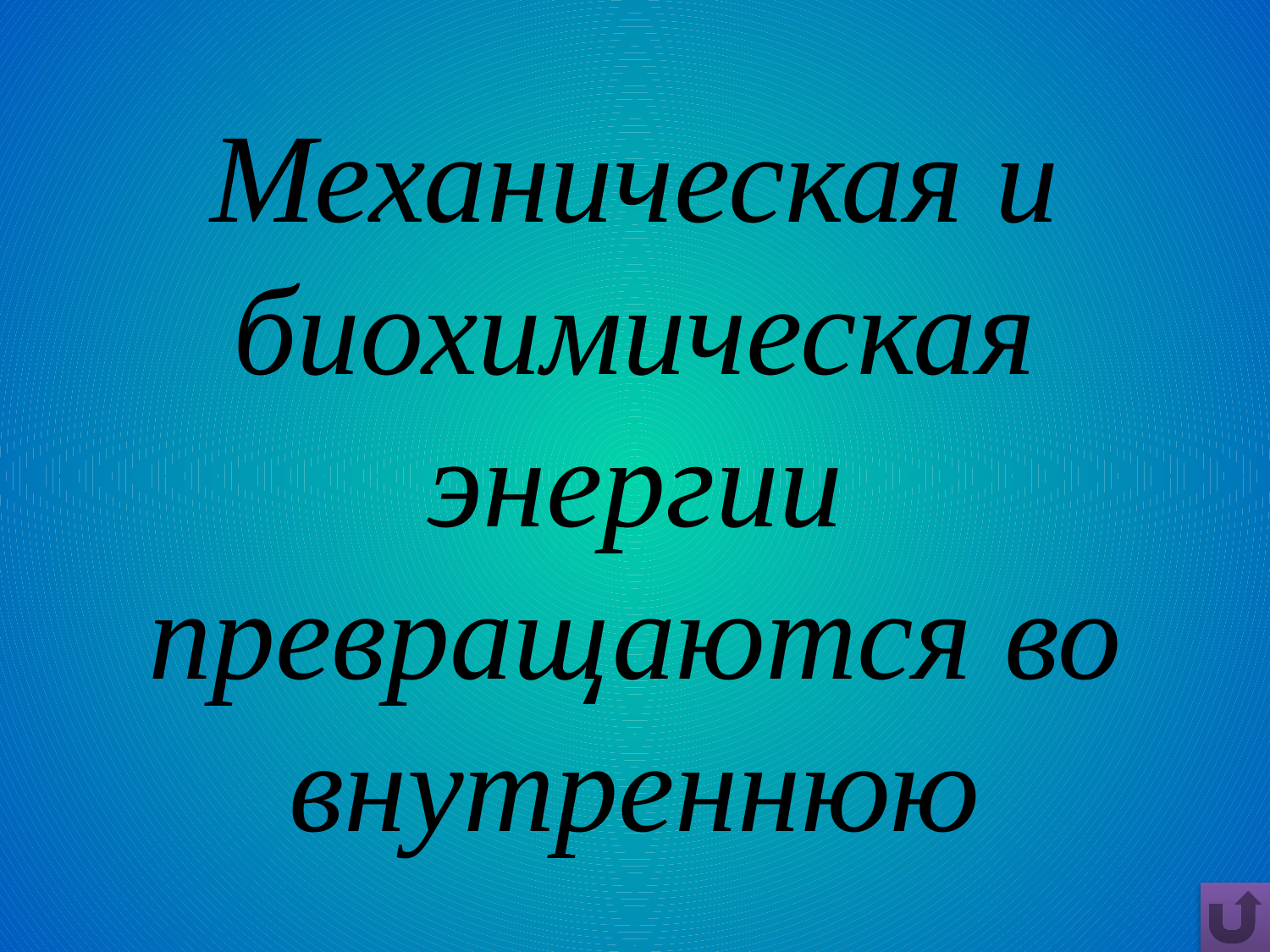

# Механическая и биохимическая энергии превращаются во внутреннюю